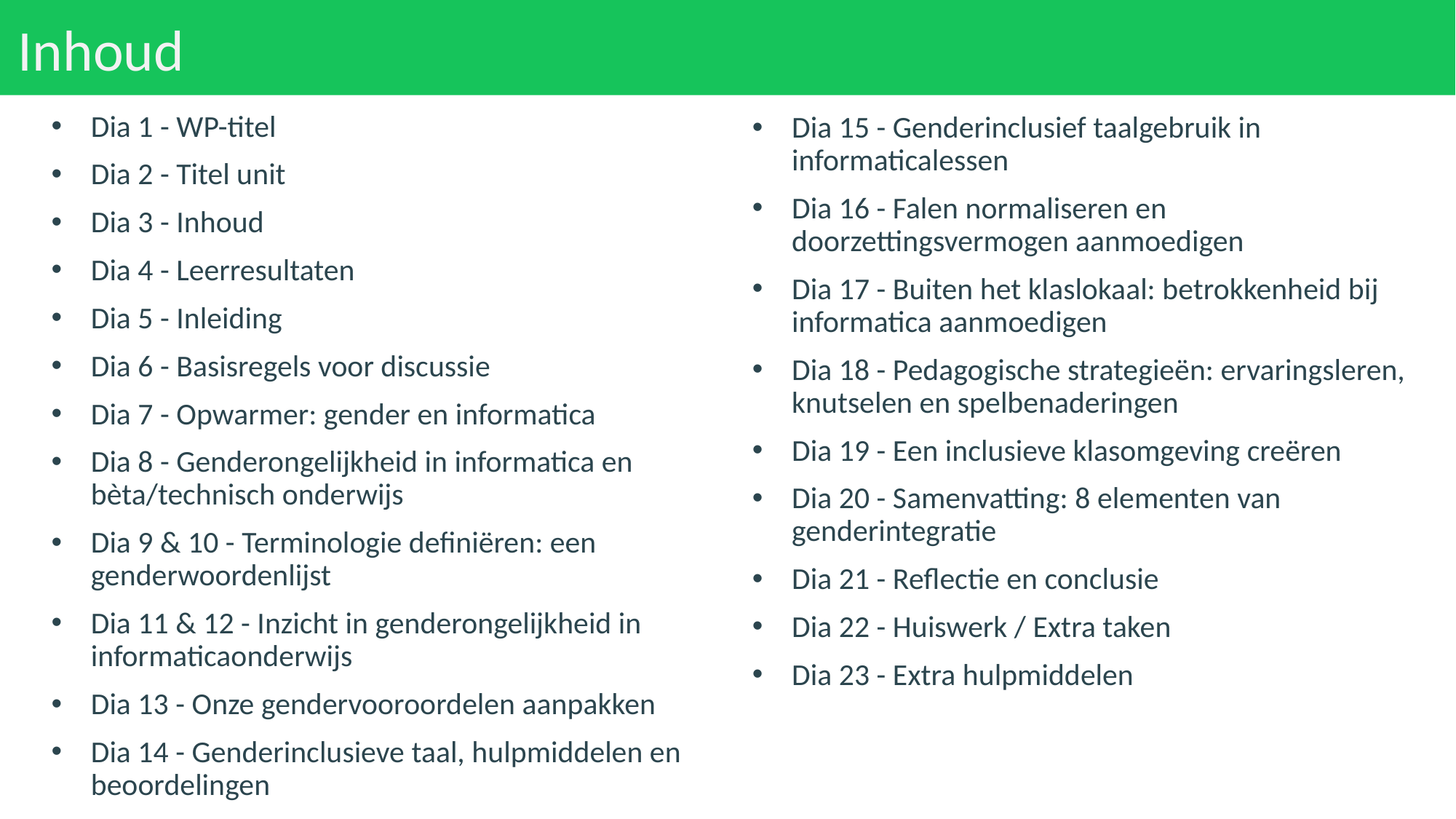

# Inhoud
Dia 1 - WP-titel
Dia 2 - Titel unit
Dia 3 - Inhoud
Dia 4 - Leerresultaten
Dia 5 - Inleiding
Dia 6 - Basisregels voor discussie
Dia 7 - Opwarmer: gender en informatica
Dia 8 - Genderongelijkheid in informatica en bèta/technisch onderwijs
Dia 9 & 10 - Terminologie definiëren: een genderwoordenlijst
Dia 11 & 12 - Inzicht in genderongelijkheid in informaticaonderwijs
Dia 13 - Onze gendervooroordelen aanpakken
Dia 14 - Genderinclusieve taal, hulpmiddelen en beoordelingen
Dia 15 - Genderinclusief taalgebruik in informaticalessen
Dia 16 - Falen normaliseren en doorzettingsvermogen aanmoedigen
Dia 17 - Buiten het klaslokaal: betrokkenheid bij informatica aanmoedigen
Dia 18 - Pedagogische strategieën: ervaringsleren, knutselen en spelbenaderingen
Dia 19 - Een inclusieve klasomgeving creëren
Dia 20 - Samenvatting: 8 elementen van genderintegratie
Dia 21 - Reflectie en conclusie
Dia 22 - Huiswerk / Extra taken
Dia 23 - Extra hulpmiddelen